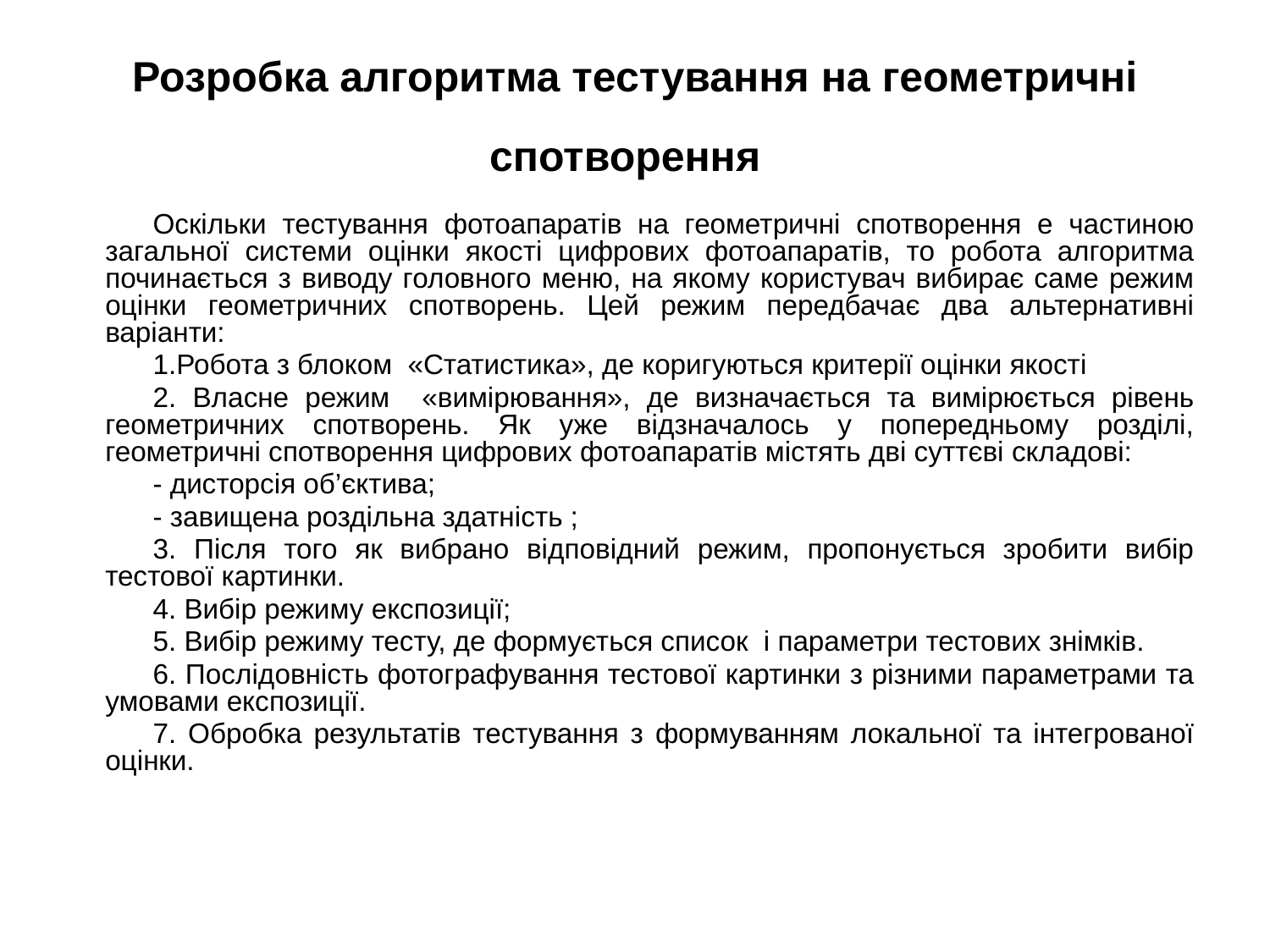

# Розробка алгоритма тестування на геометричні спотворення
Оскільки тестування фотоапаратів на геометричні спотворення е частиною загальної системи оцінки якості цифрових фотоапаратів, то робота алгоритма починається з виводу головного меню, на якому користувач вибирає саме режим оцінки геометричних спотворень. Цей режим передбачає два альтернативні варіанти:
1.Робота з блоком  «Статистика», де коригуються критерії оцінки якості
2. Власне режим  «вимірювання», де визначається та вимірюється рівень геометричних спотворень. Як уже відзначалось у попередньому розділі, геометричні спотворення цифрових фотоапаратів містять дві суттєві складові:
- дисторсія об’єктива;
- завищена роздільна здатність ;
3. Після того як вибрано відповідний режим, пропонується зробити вибір тестової картинки.
4. Вибір режиму експозиції;
5. Вибір режиму тесту, де формується список  і параметри тестових знімків.
6. Послідовність фотографування тестової картинки з різними параметрами та умовами експозиції.
7. Обробка результатів тестування з формуванням локальної та інтегрованої оцінки.